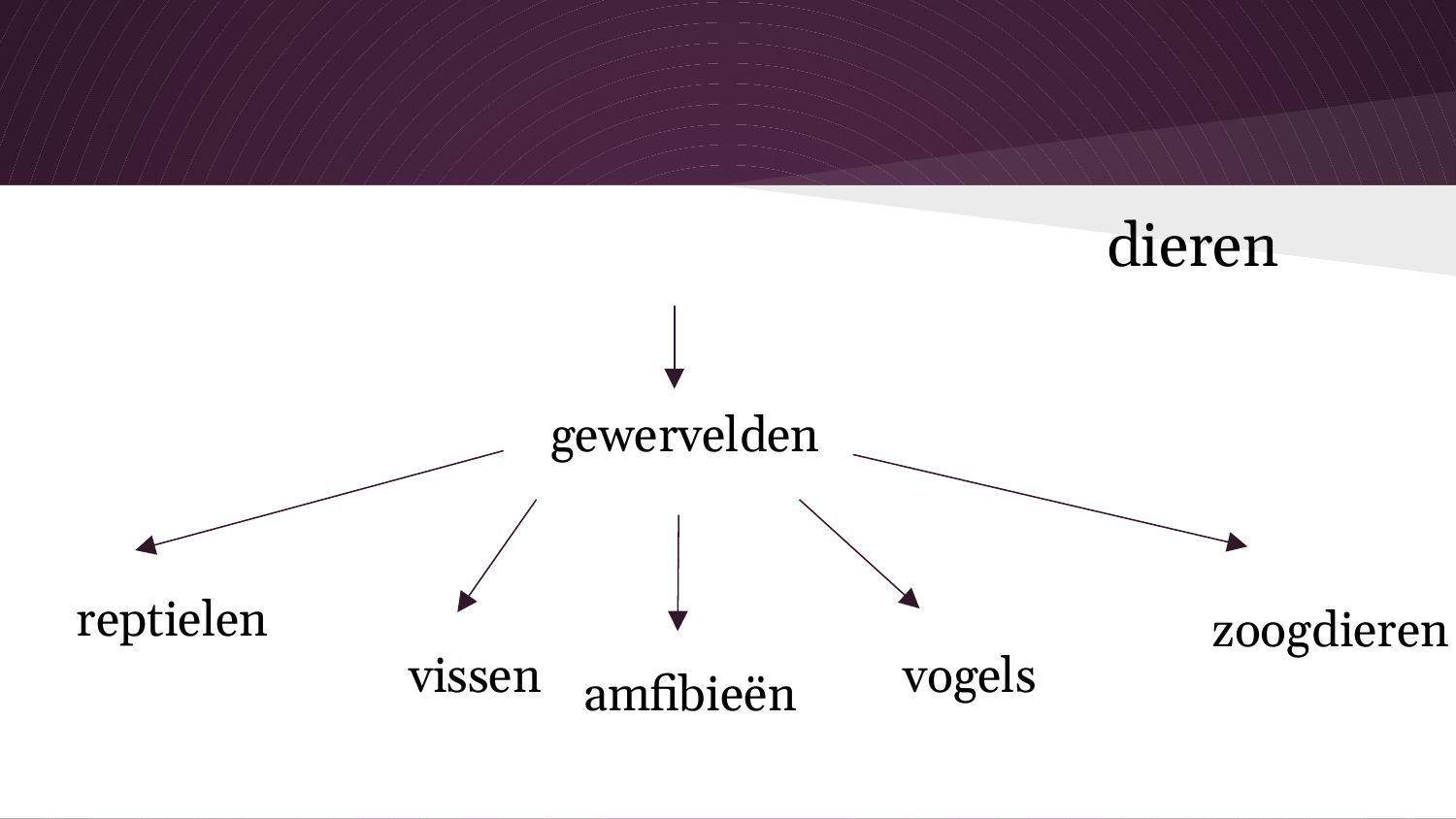

#
							dieren
gewervelden

reptielen
zoogdieren
vissen
vogels
amfibieën